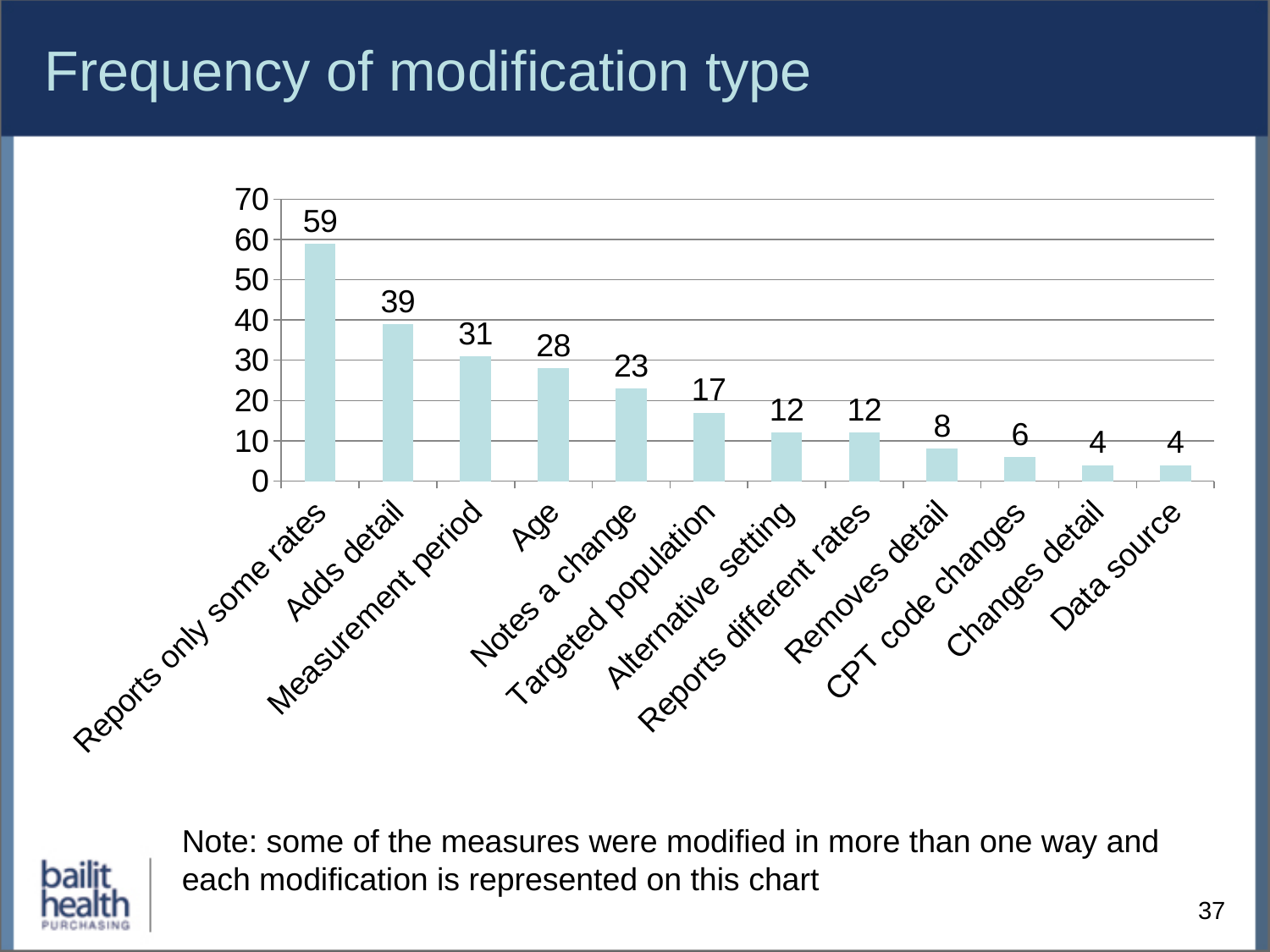

# Frequency of modification type

### Chart

| Category | Number of Measures |
|---|---|
| Reports only some rates | 59.0 |
| Adds detail | 39.0 |
| Measurement period | 31.0 |
| Age | 28.0 |
| Notes a change | 23.0 |
| Targeted population | 17.0 |
| Alternative setting | 12.0 |
| Reports different rates | 12.0 |
| Removes detail | 8.0 |
| CPT code changes | 6.0 |
| Changes detail | 4.0 |
| Data source | 4.0 |
Note: some of the measures were modified in more than one way and each modification is represented on this chart
37